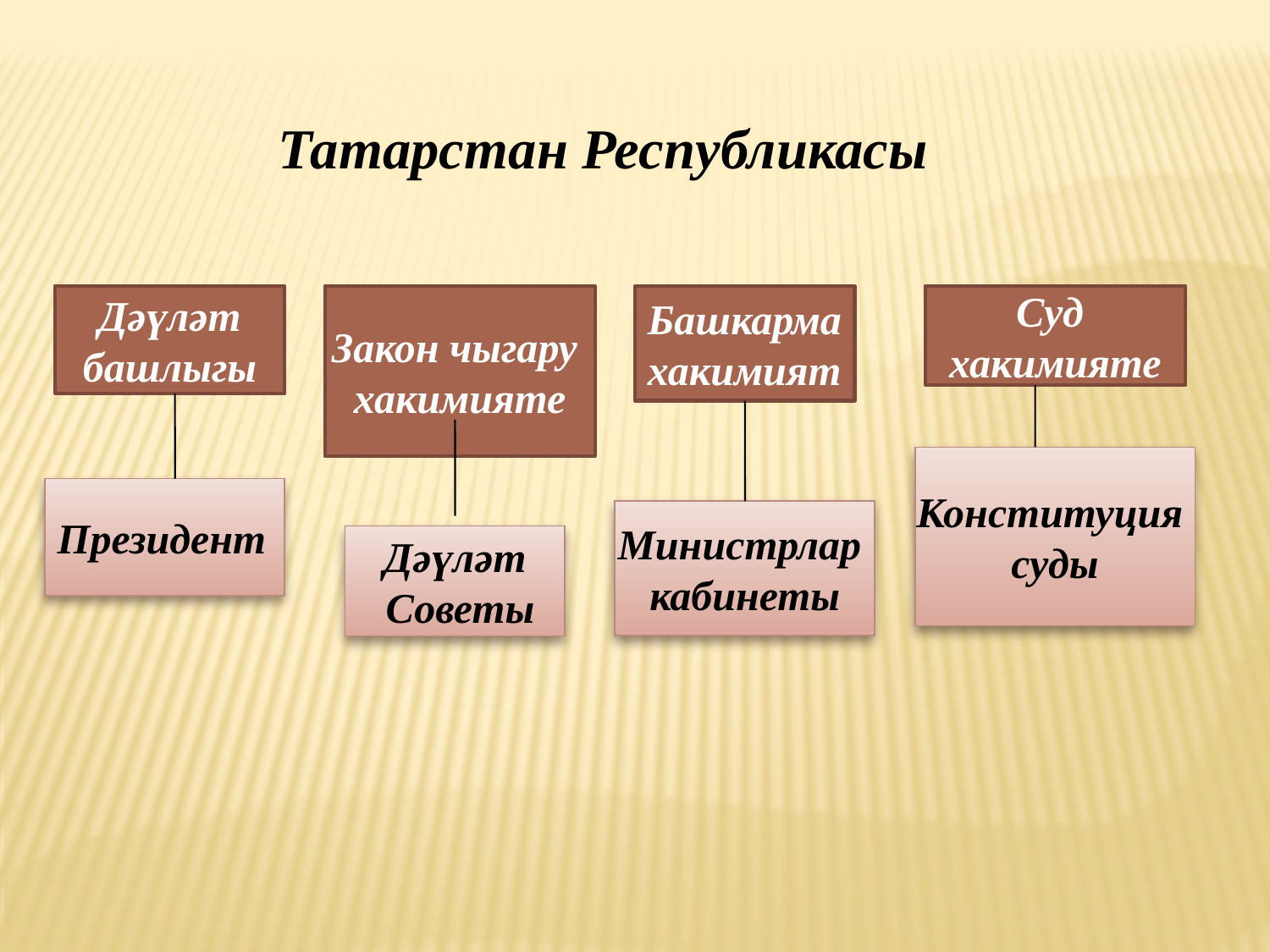

Татарстан Республикасы
Дәүләт
башлыгы
Президент

Закон чыгару
хакимияте

Дәүләт
 Советы
Башкарма
хакимият

Министрлар
кабинеты
Суд
хакимияте

Конституция
суды